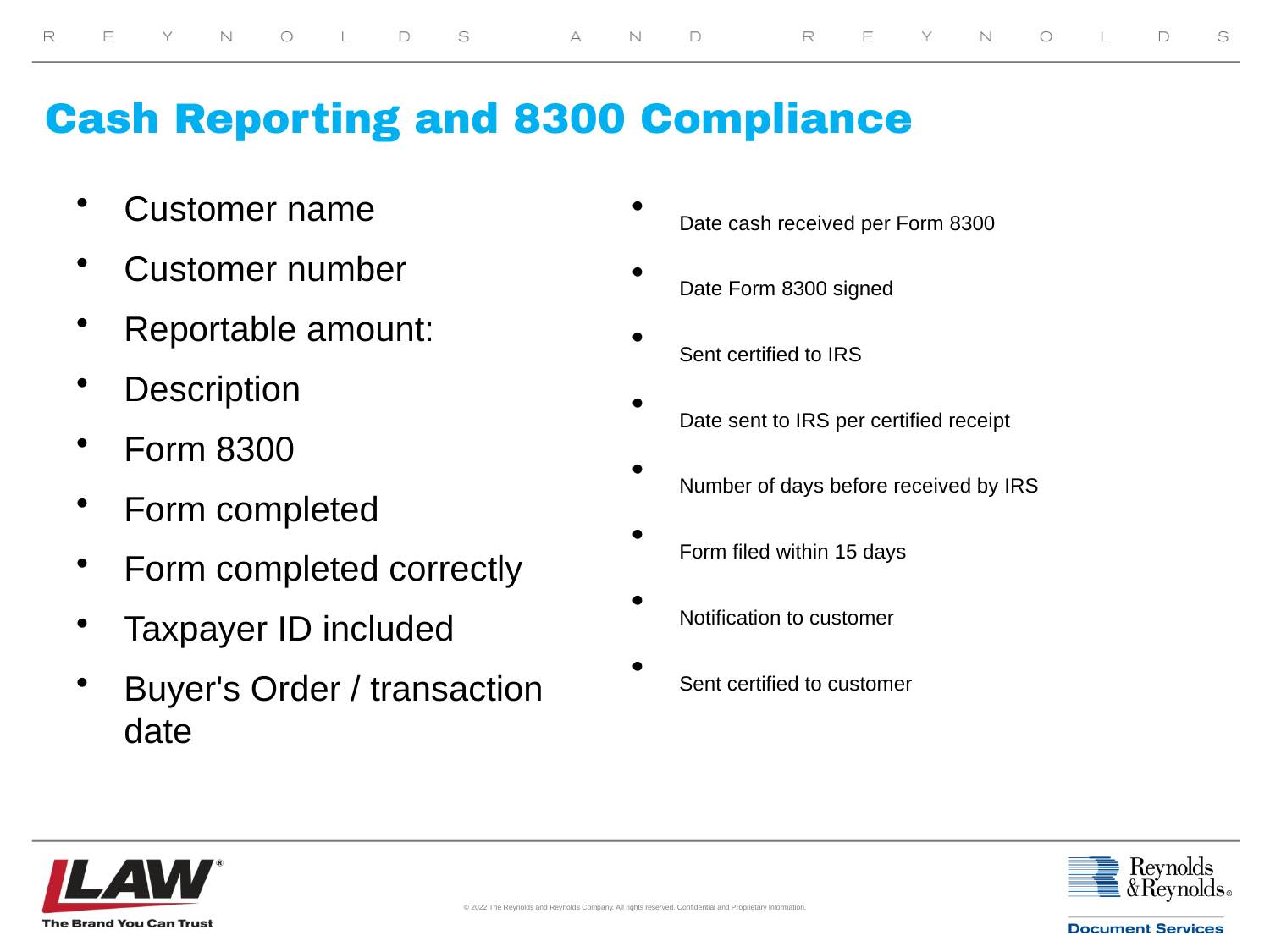

# Cash Reporting and 8300 Compliance
Customer name
Customer number
Reportable amount:
Description
Form 8300
Form completed
Form completed correctly
Taxpayer ID included
Buyer's Order / transaction date

Date cash received per Form 8300
Date Form 8300 signed
Sent certified to IRS
Date sent to IRS per certified receipt
Number of days before received by IRS
Form filed within 15 days
Notification to customer
Sent certified to customer